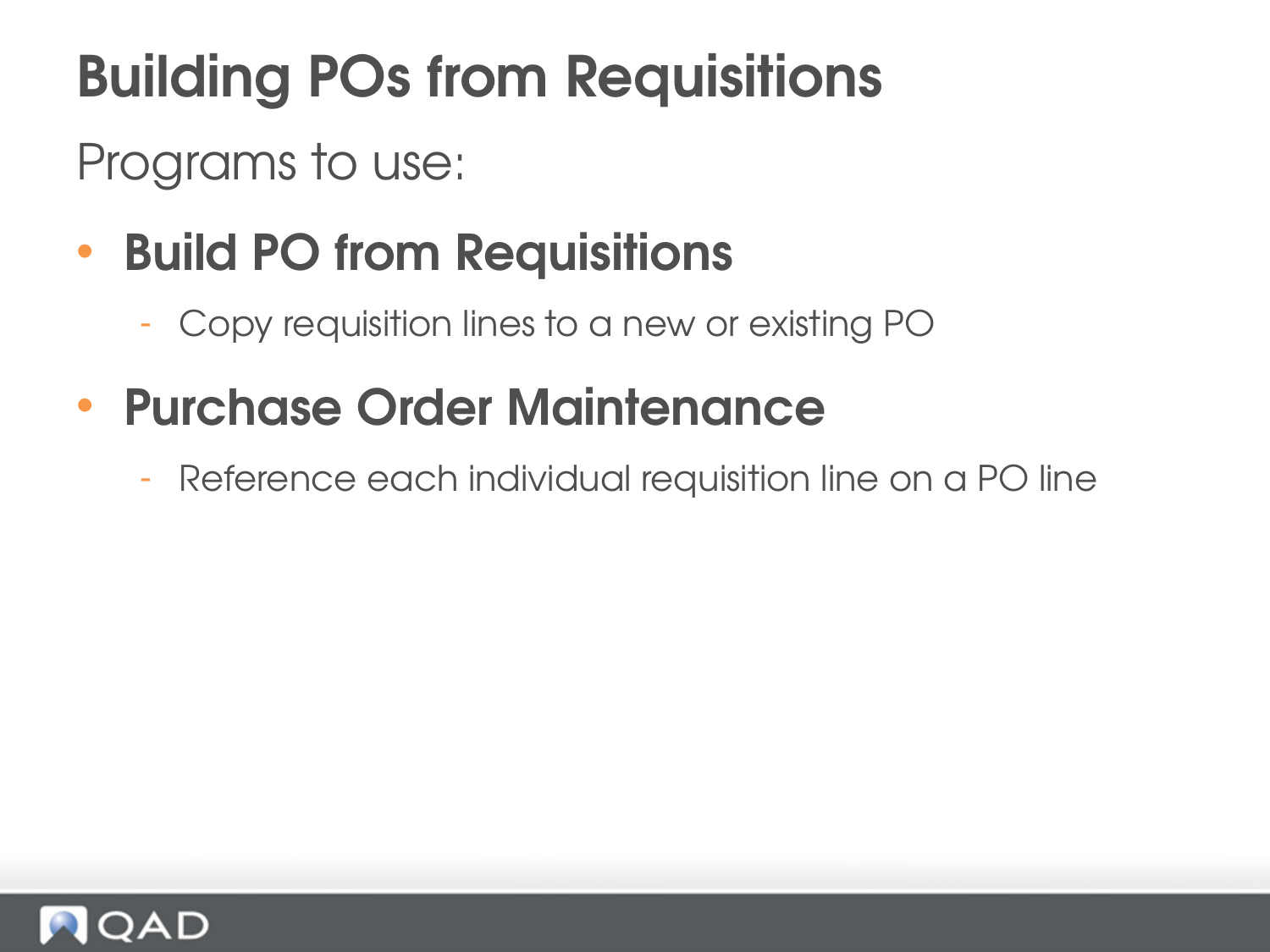

# Building POs from Requisitions
Programs to use:
Build PO from Requisitions
Copy requisition lines to a new or existing PO
Purchase Order Maintenance
Reference each individual requisition line on a PO line